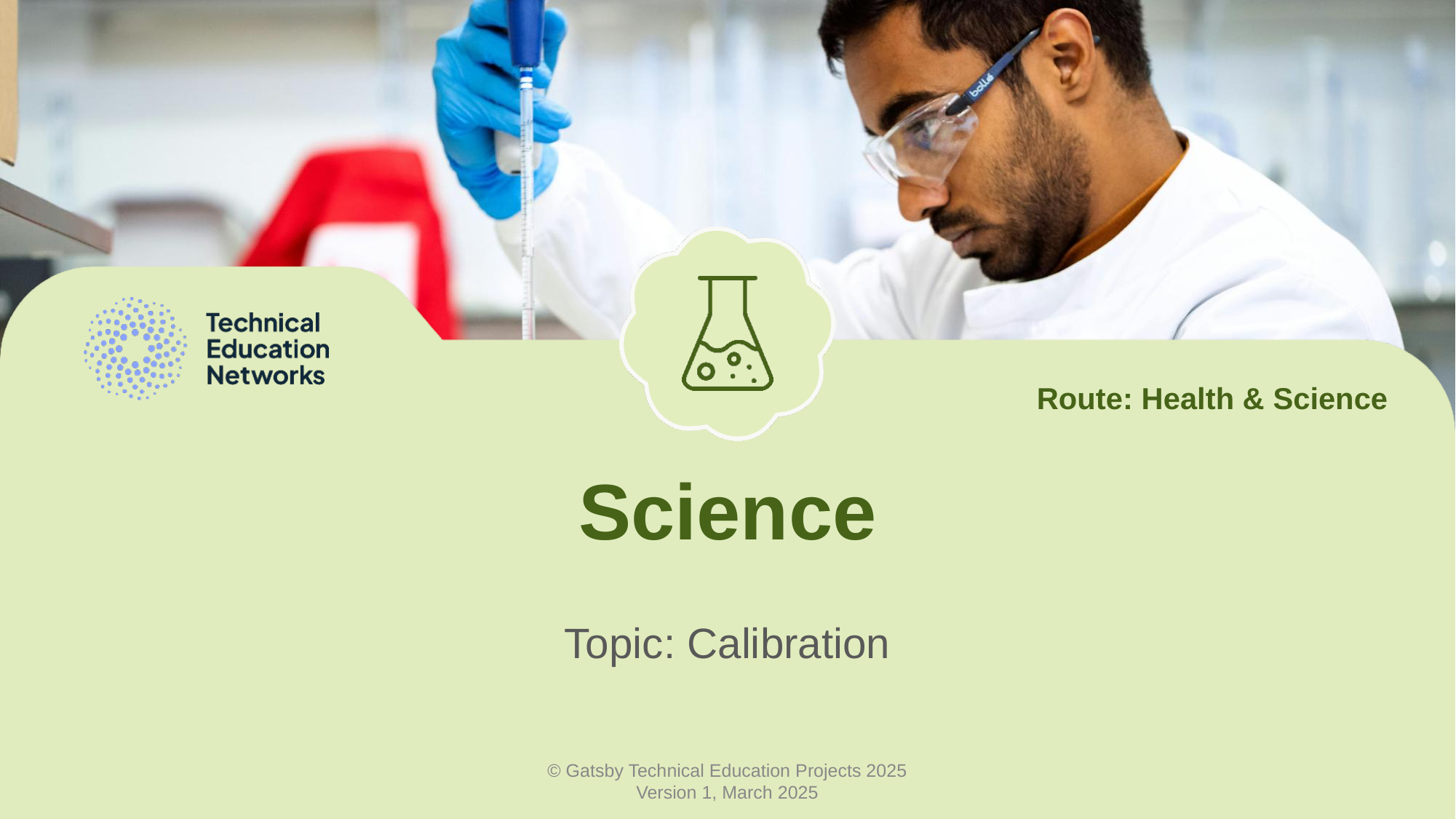

Route: Health & Science
# Science
Topic: Calibration